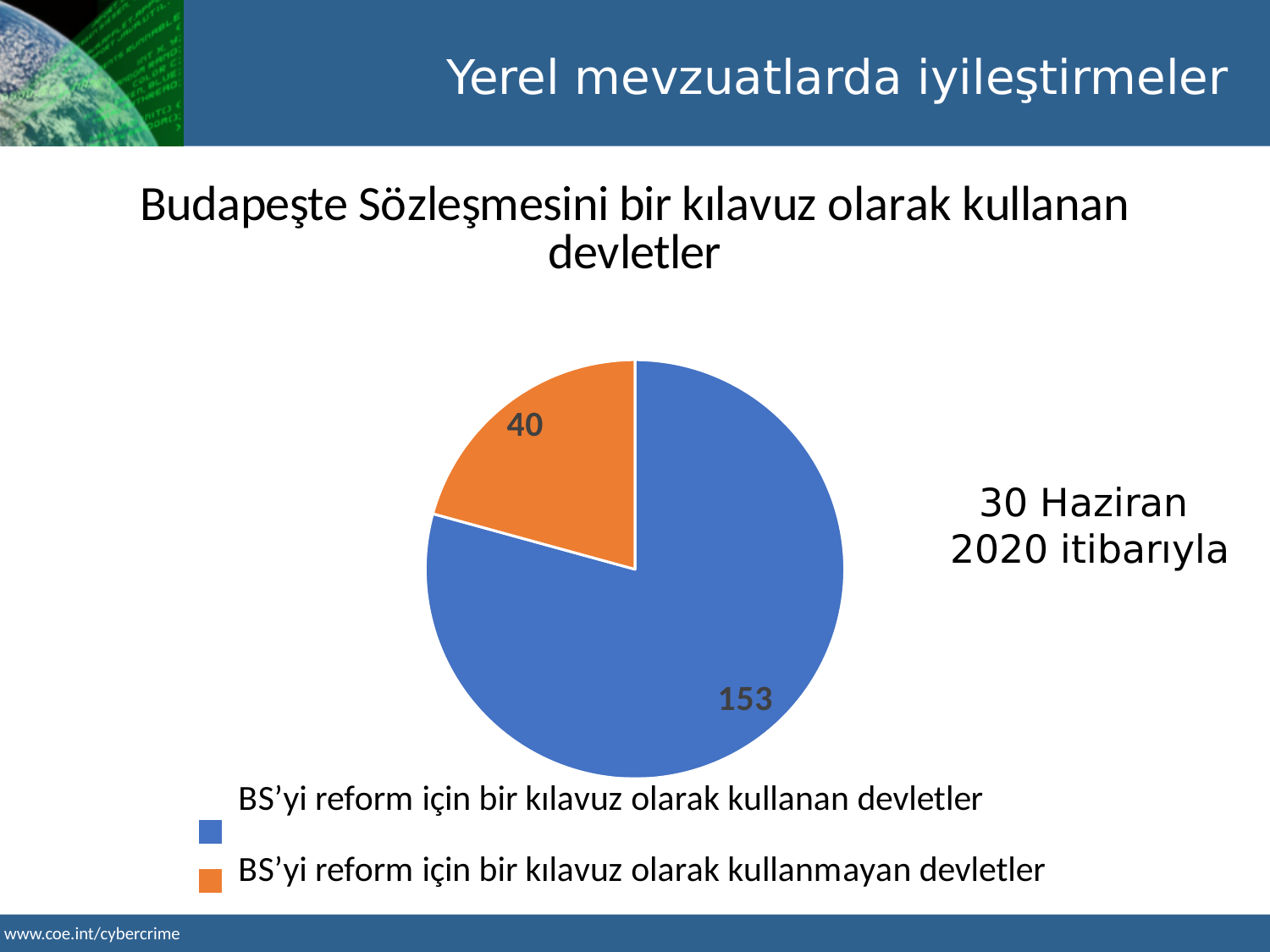

Yerel mevzuatlarda iyileştirmeler

### Chart: Budapeşte Sözleşmesini bir kılavuz olarak kullanan devletler

| Category | Column1 |
|---|---|
| States which used BC as guideline for reform | 153.0 |
| States which did not use BC as guideline for reform | 40.0 |
30 Haziran
2020 itibarıyla